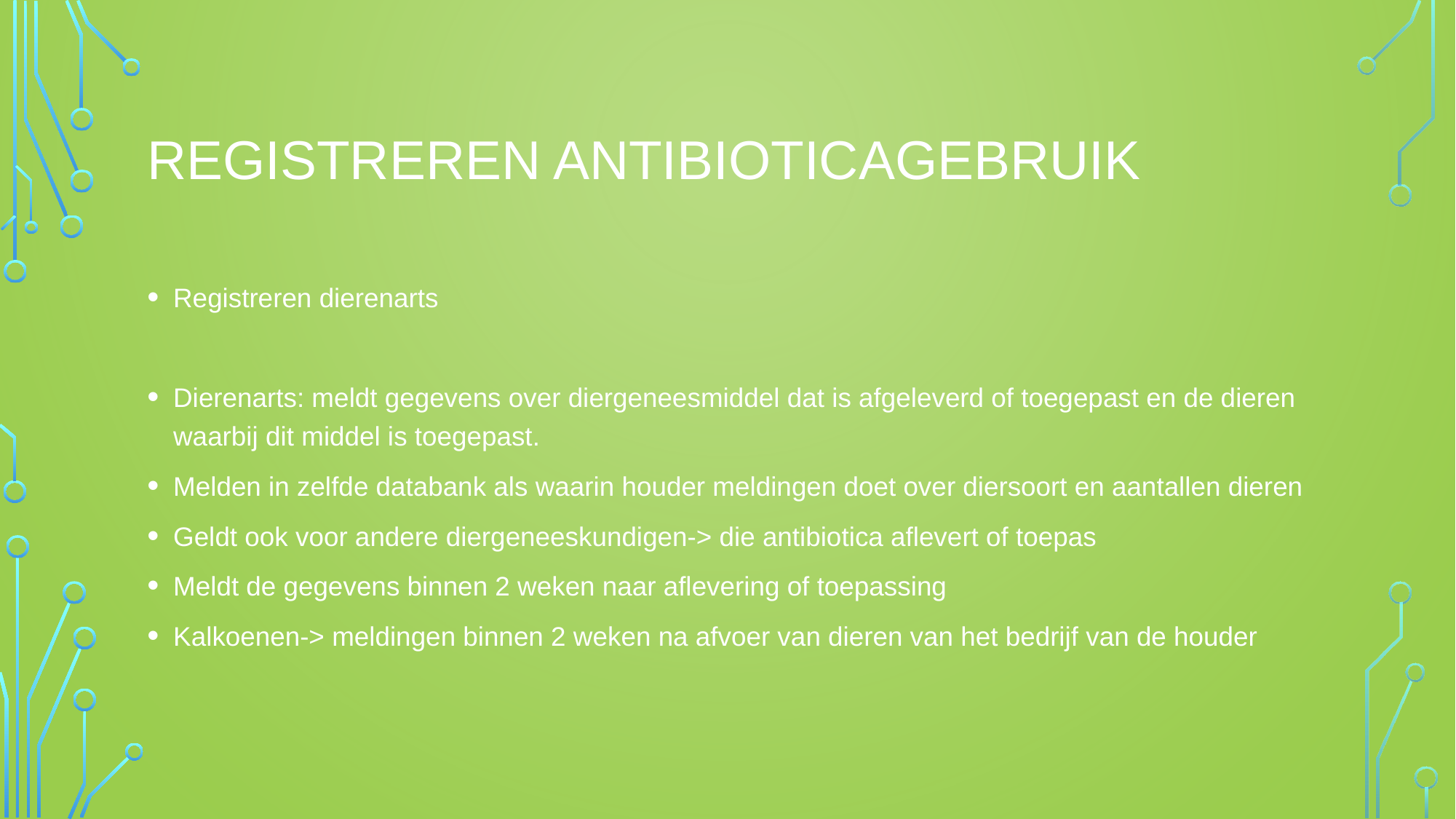

# Registreren antibioticagebruik
Registreren dierenarts

Dierenarts: meldt gegevens over diergeneesmiddel dat is afgeleverd of toegepast en de dieren waarbij dit middel is toegepast.
Melden in zelfde databank als waarin houder meldingen doet over diersoort en aantallen dieren
Geldt ook voor andere diergeneeskundigen-> die antibiotica aflevert of toepas
Meldt de gegevens binnen 2 weken naar aflevering of toepassing
Kalkoenen-> meldingen binnen 2 weken na afvoer van dieren van het bedrijf van de houder